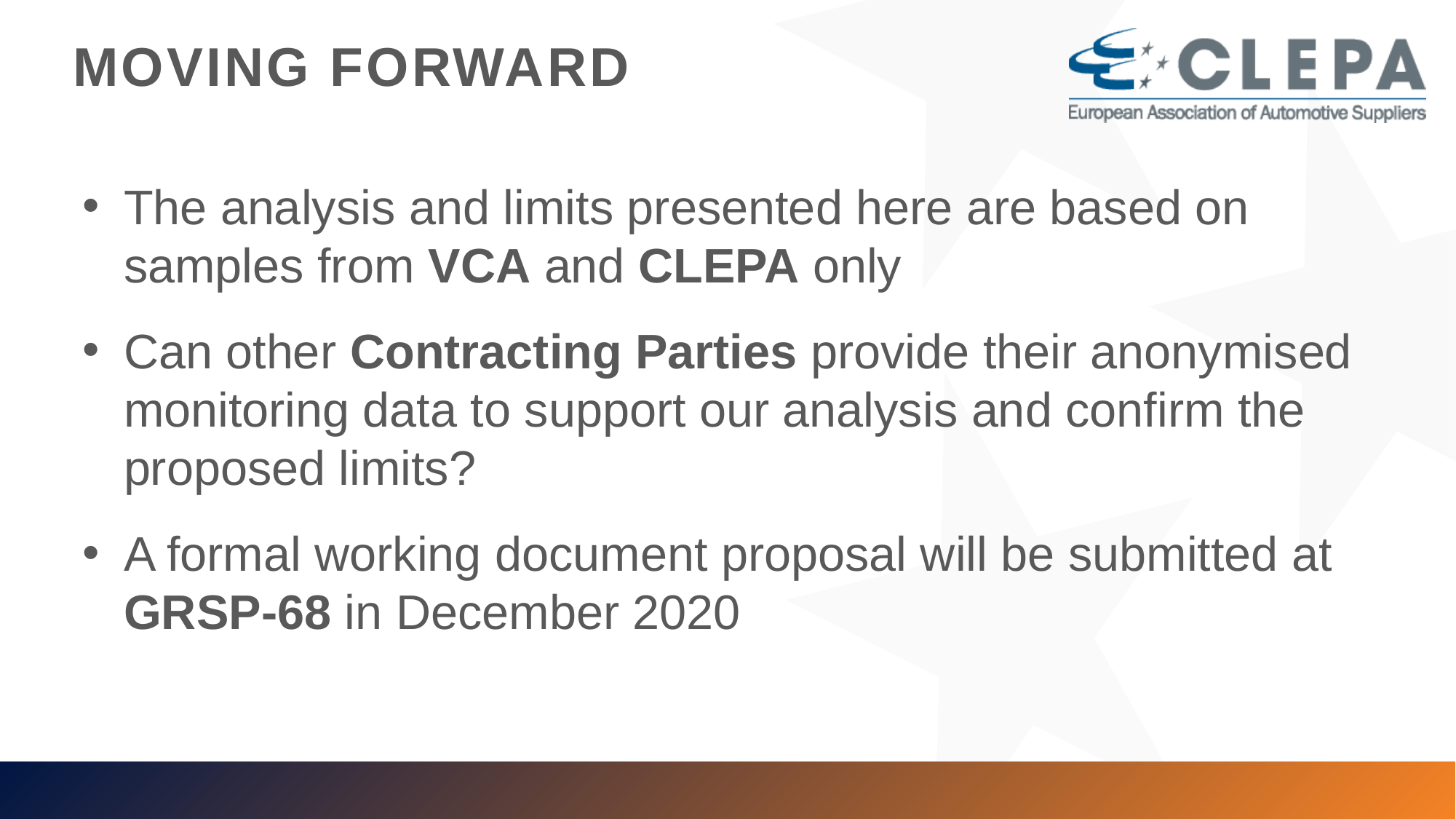

# MOVING FORWARD
The analysis and limits presented here are based on samples from VCA and CLEPA only
Can other Contracting Parties provide their anonymised monitoring data to support our analysis and confirm the proposed limits?
A formal working document proposal will be submitted at GRSP-68 in December 2020